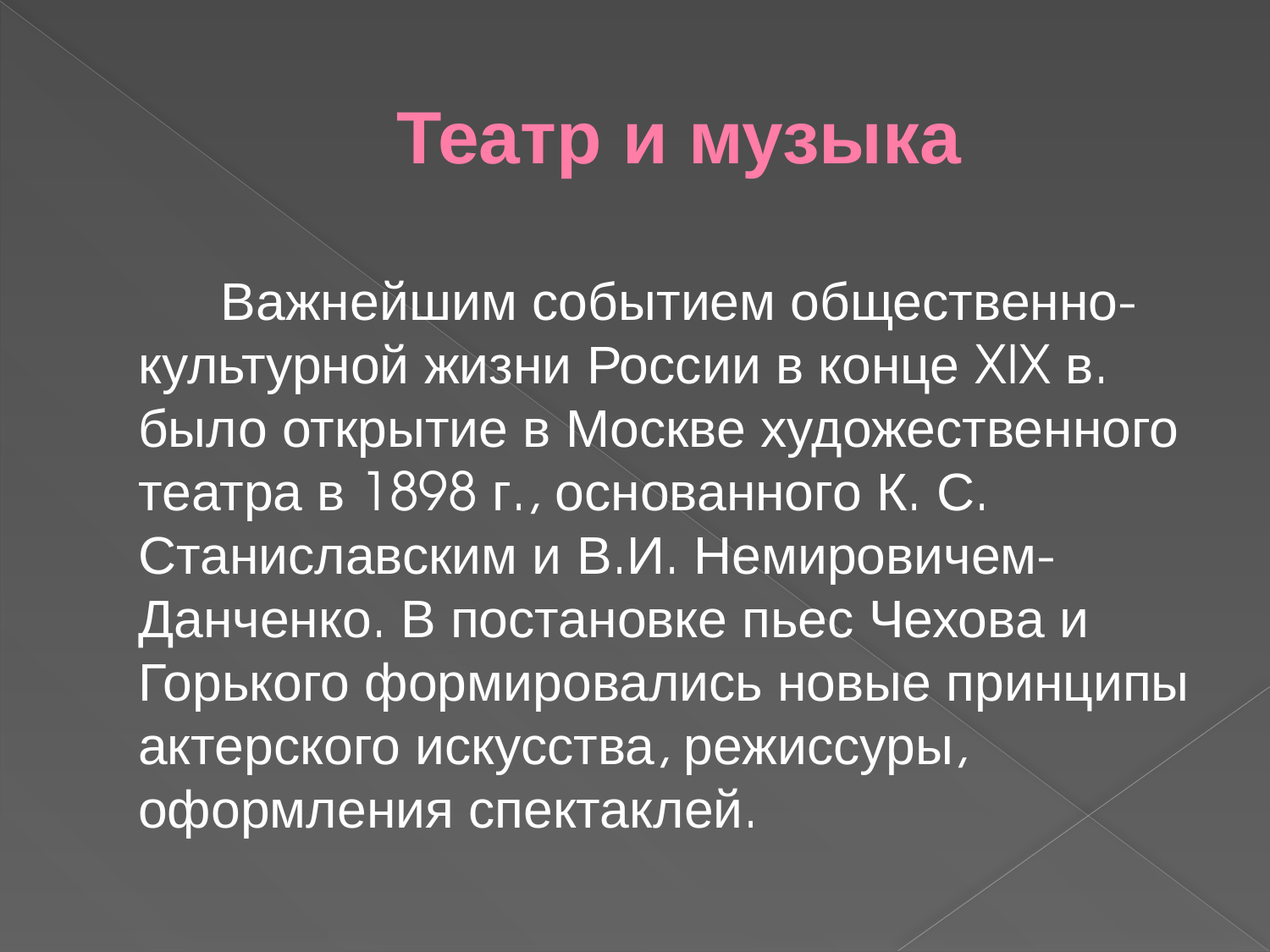

# Театр и музыка
  Важнейшим событием общественно-культурной жизни России в конце XIX в. было открытие в Москве художественного театра в 1898 г., основанного К. С. Станиславским и В.И. Немировичем-Данченко. В постановке пьес Чехова и Горького формировались новые принципы актерского искусства, режиссуры, оформления спектаклей.